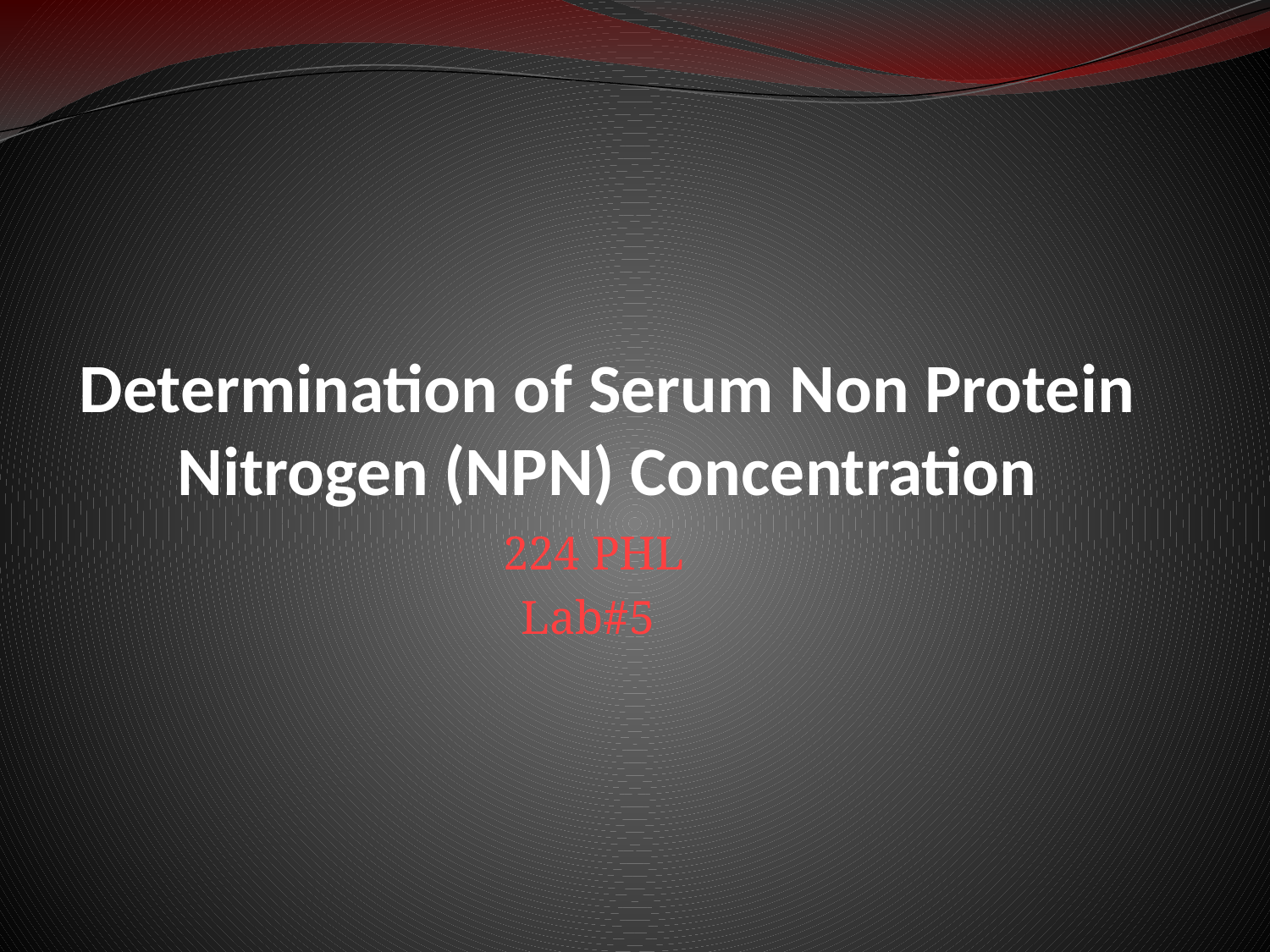

# Determination of Serum Non Protein Nitrogen (NPN) Concentration
224 PHL
Lab#5